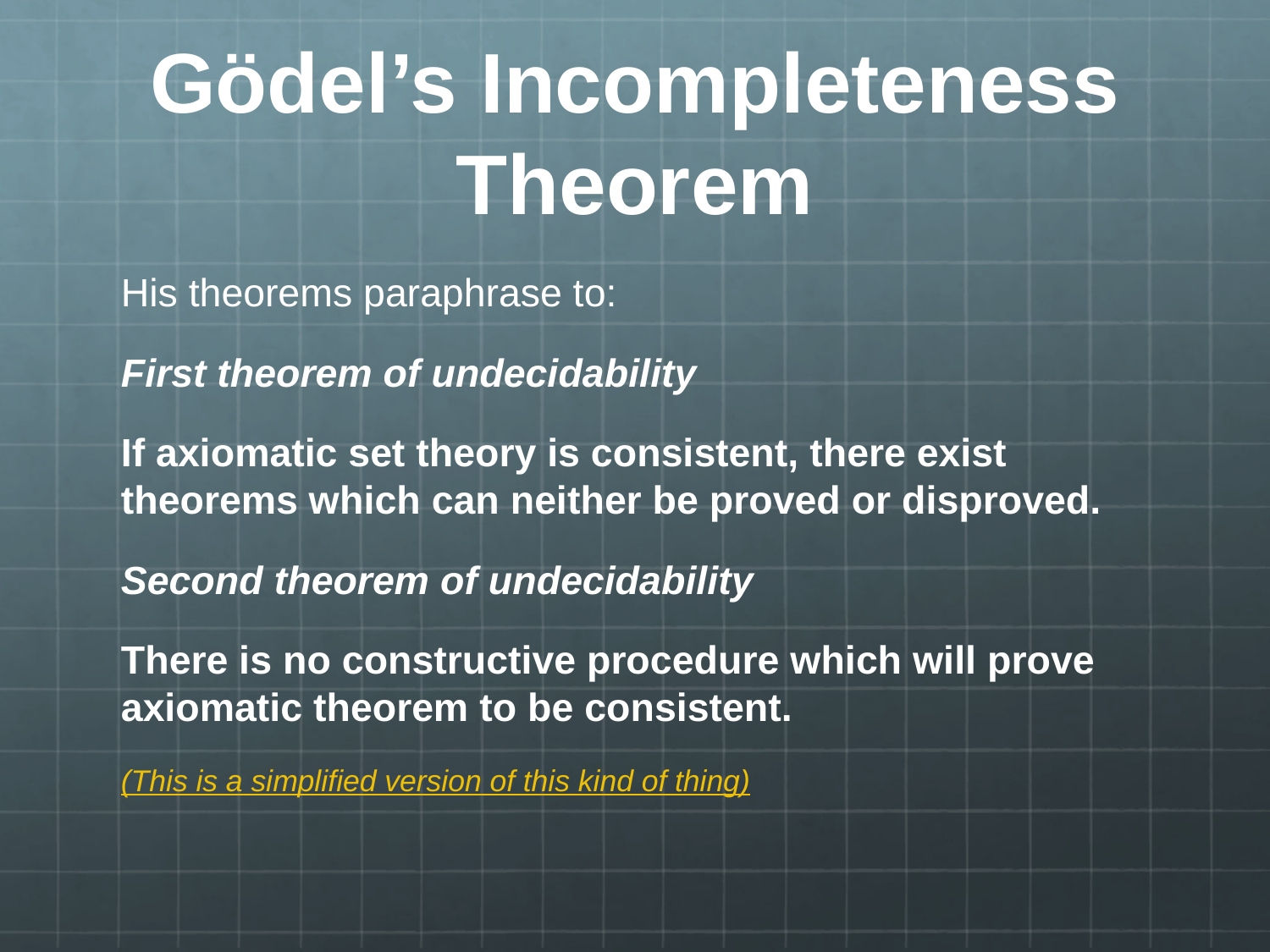

# Gödel’s Incompleteness Theorem
His theorems paraphrase to:
First theorem of undecidability
If axiomatic set theory is consistent, there exist theorems which can neither be proved or disproved.
Second theorem of undecidability
There is no constructive procedure which will prove axiomatic theorem to be consistent.
(This is a simplified version of this kind of thing)